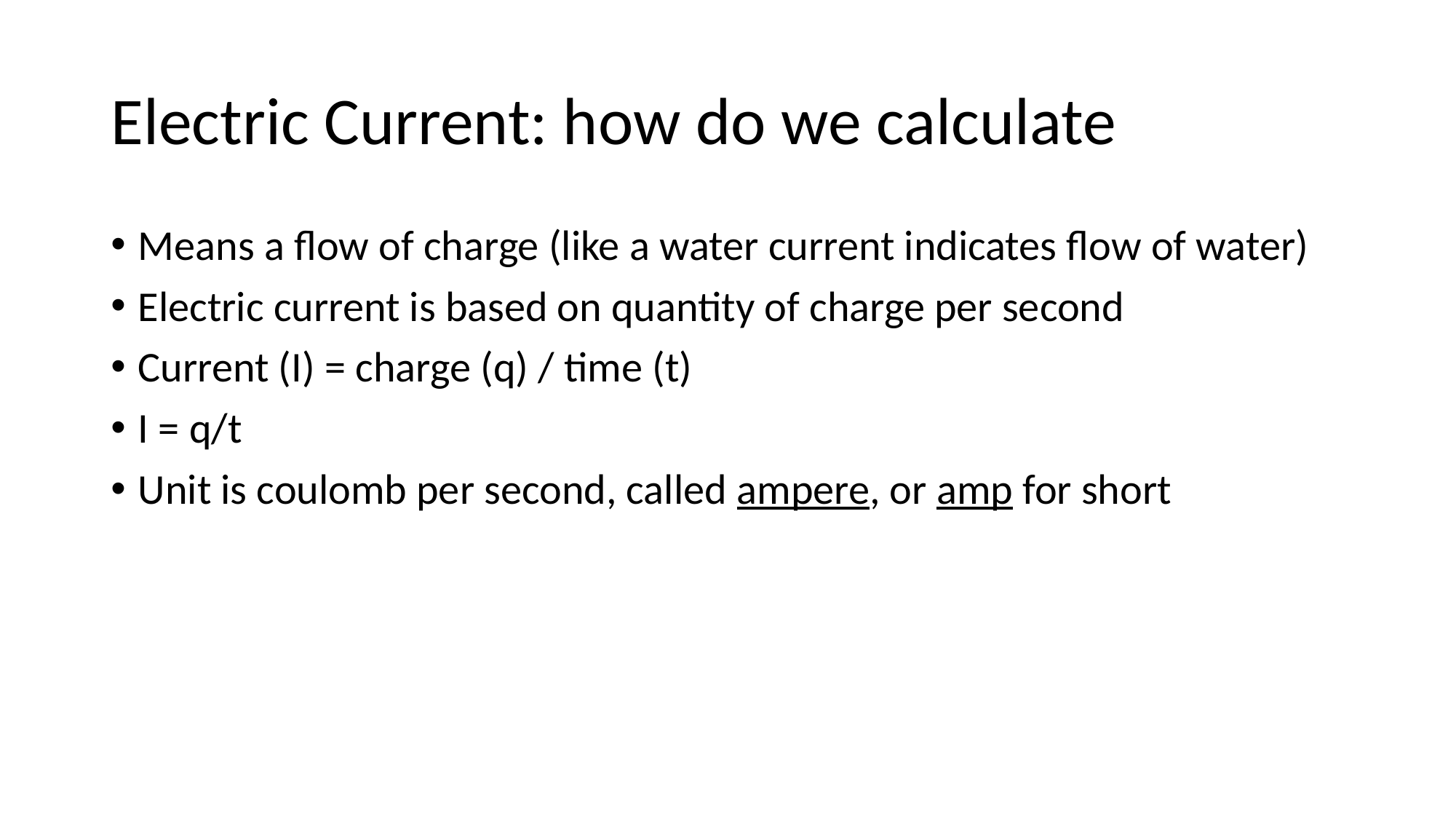

# Electric Current: how do we calculate
Means a flow of charge (like a water current indicates flow of water)
Electric current is based on quantity of charge per second
Current (I) = charge (q) / time (t)
I = q/t
Unit is coulomb per second, called ampere, or amp for short